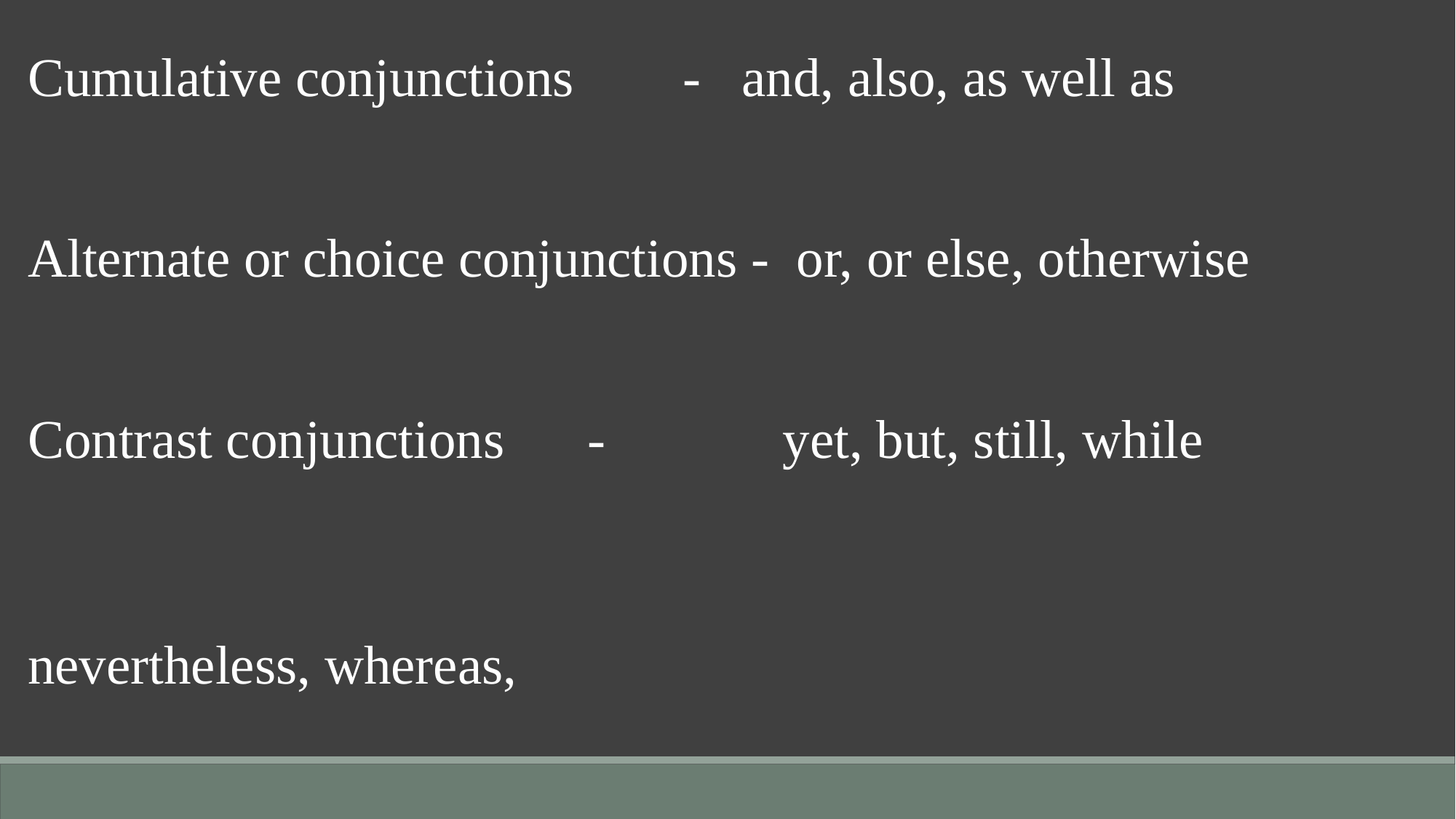

Cumulative conjunctions	-   and, also, as well as

Alternate or choice conjunctions -  or, or else, otherwise

Contrast conjunctions	 -             yet, but, still, while 					                                                													nevertheless, whereas,

Illative conjunctions-	     so, and so, therefore, consequently, 											for